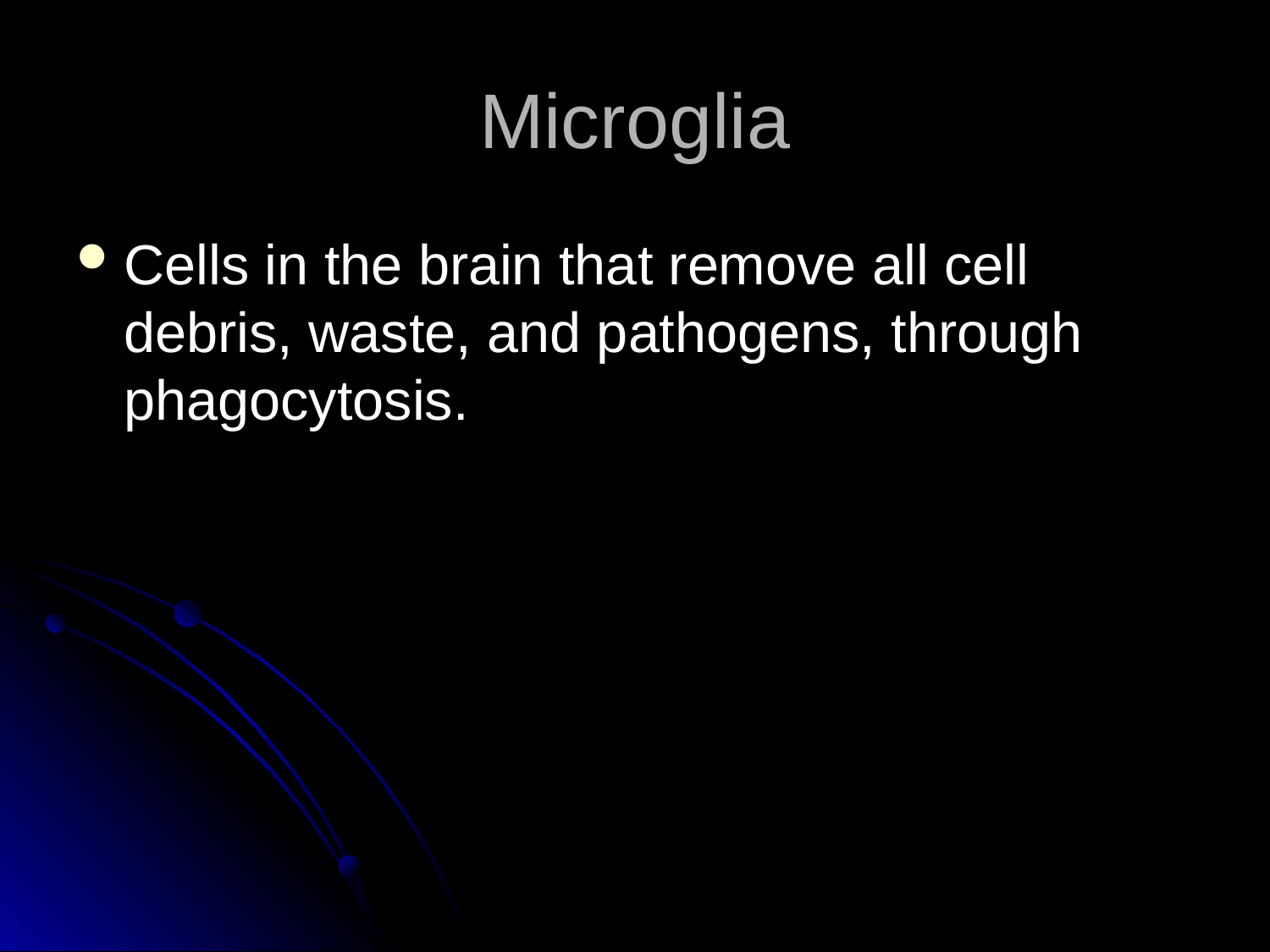

Microglia
Cells in the brain that remove all cell debris, waste, and pathogens, through phagocytosis.